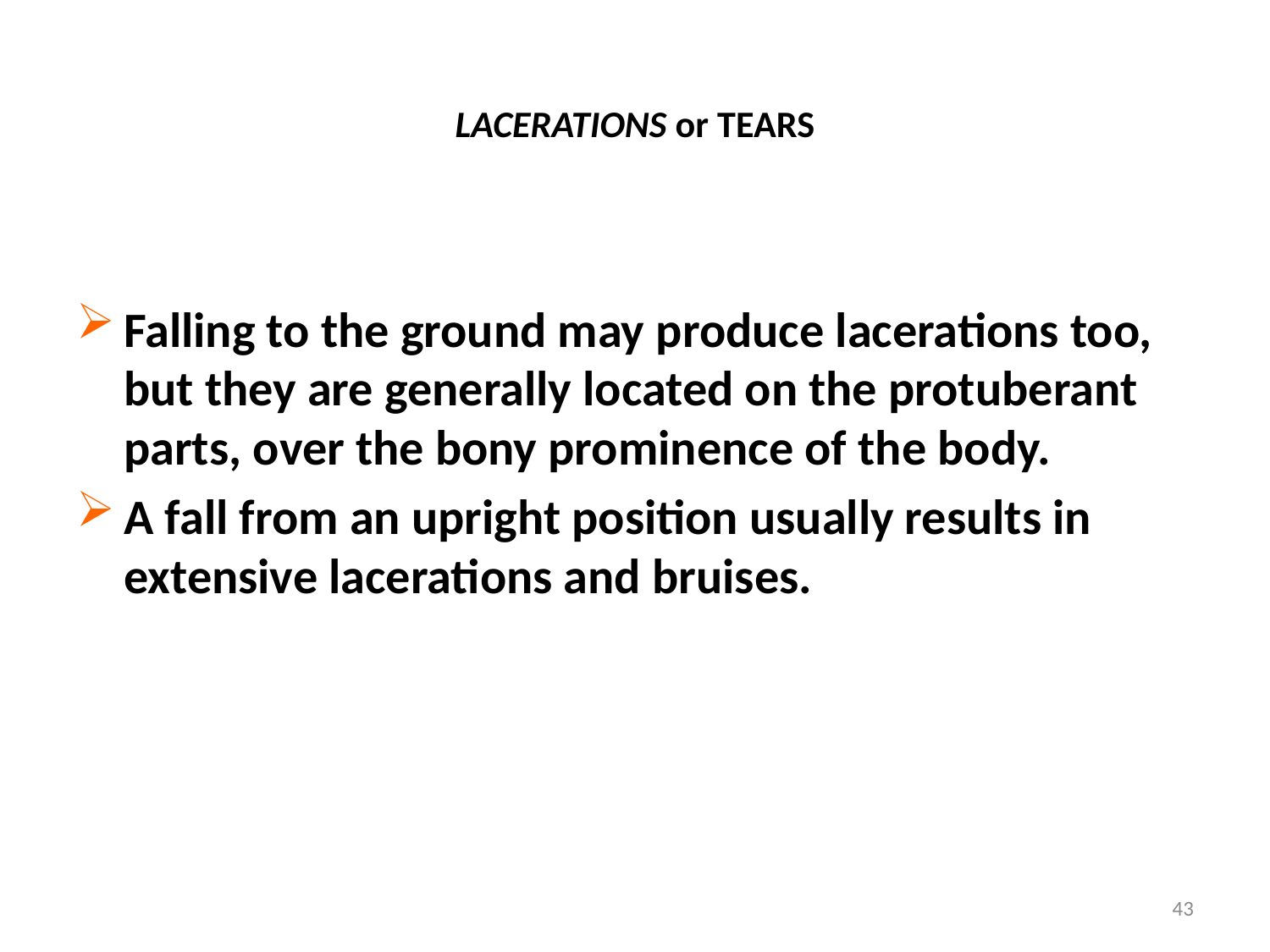

# LACERATIONS or TEARS

Falling to the ground may produce lacerations too, but they are generally located on the protuberant parts, over the bony prominence of the body.
A fall from an upright position usually results in extensive lacerations and bruises.
43